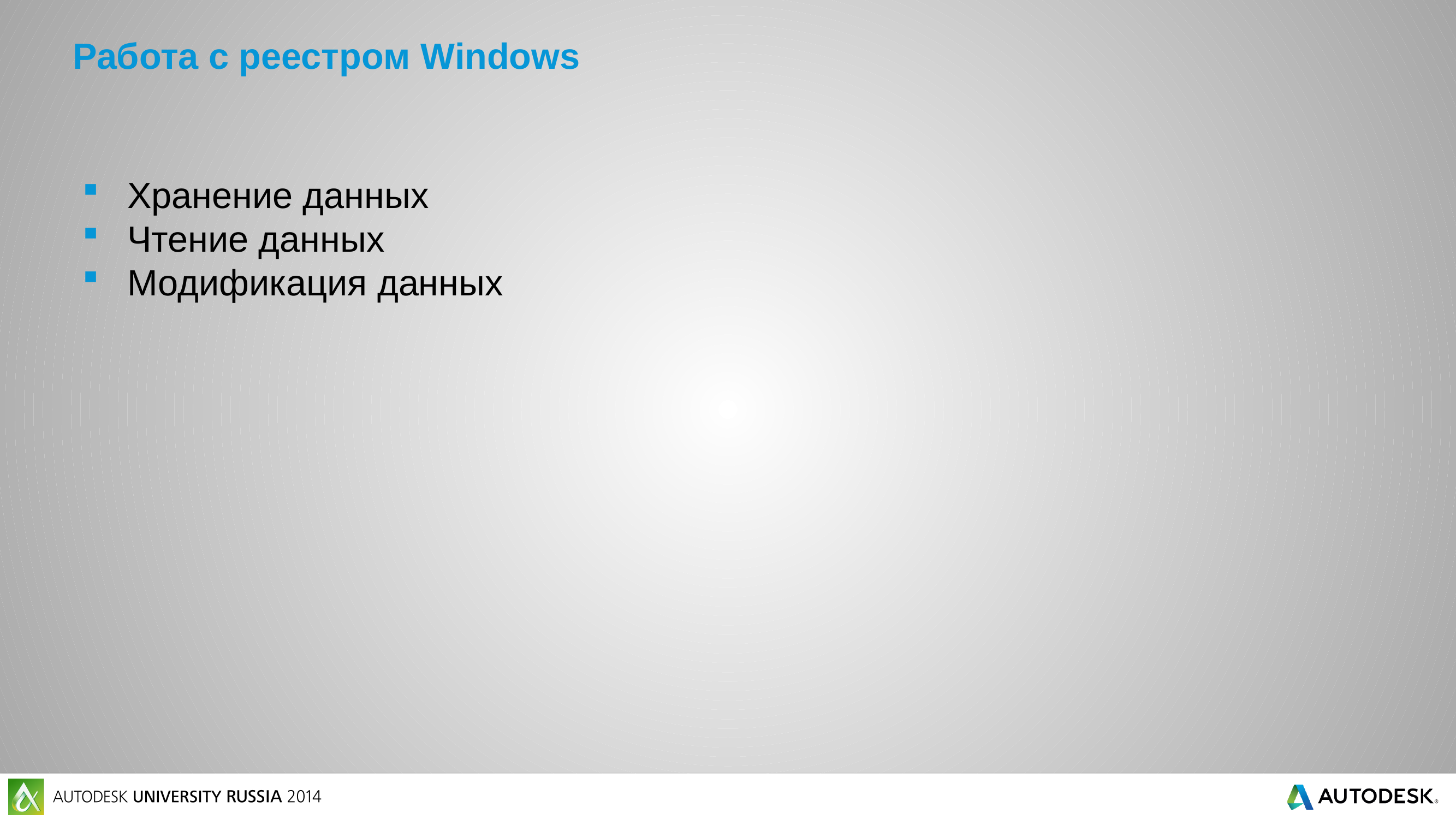

# Работа с реестром Windows
Хранение данных
Чтение данных
Модификация данных